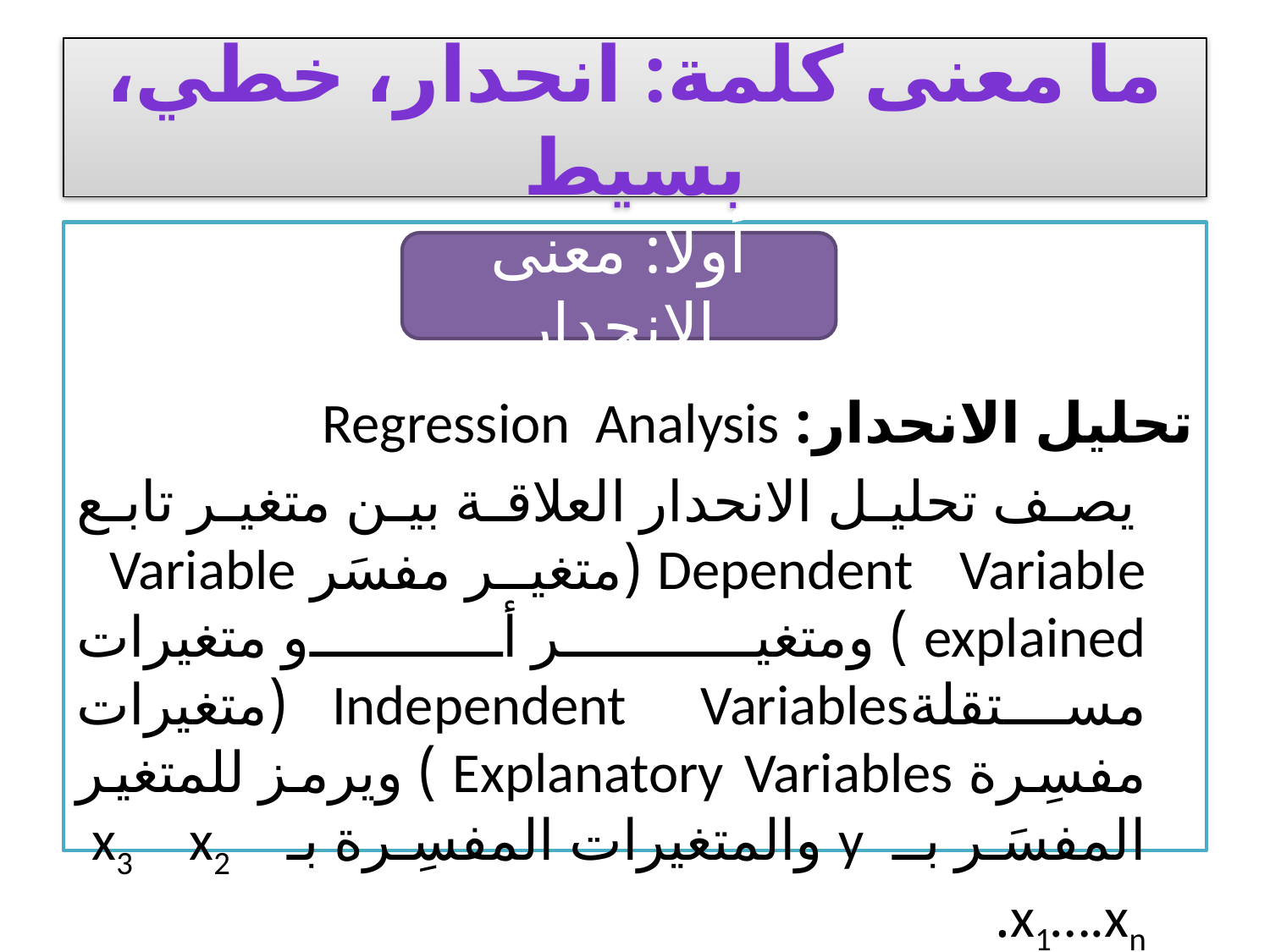

# ما معنى كلمة: انحدار، خطي، بسيط

تحليل الانحدار: Regression  Analysis
    يصف تحليل الانحدار العلاقة بين متغير تابع Dependent Variable (متغير مفسَر Variable explained ) ومتغير أو متغيرات مستقلةIndependent Variables   (متغيرات مفسِرة Explanatory Variables ) ويرمز للمتغير المفسَر بـ  y والمتغيرات المفسِرة بـ  x3  x2  x1….xn.

أولا: معنى الانحدار